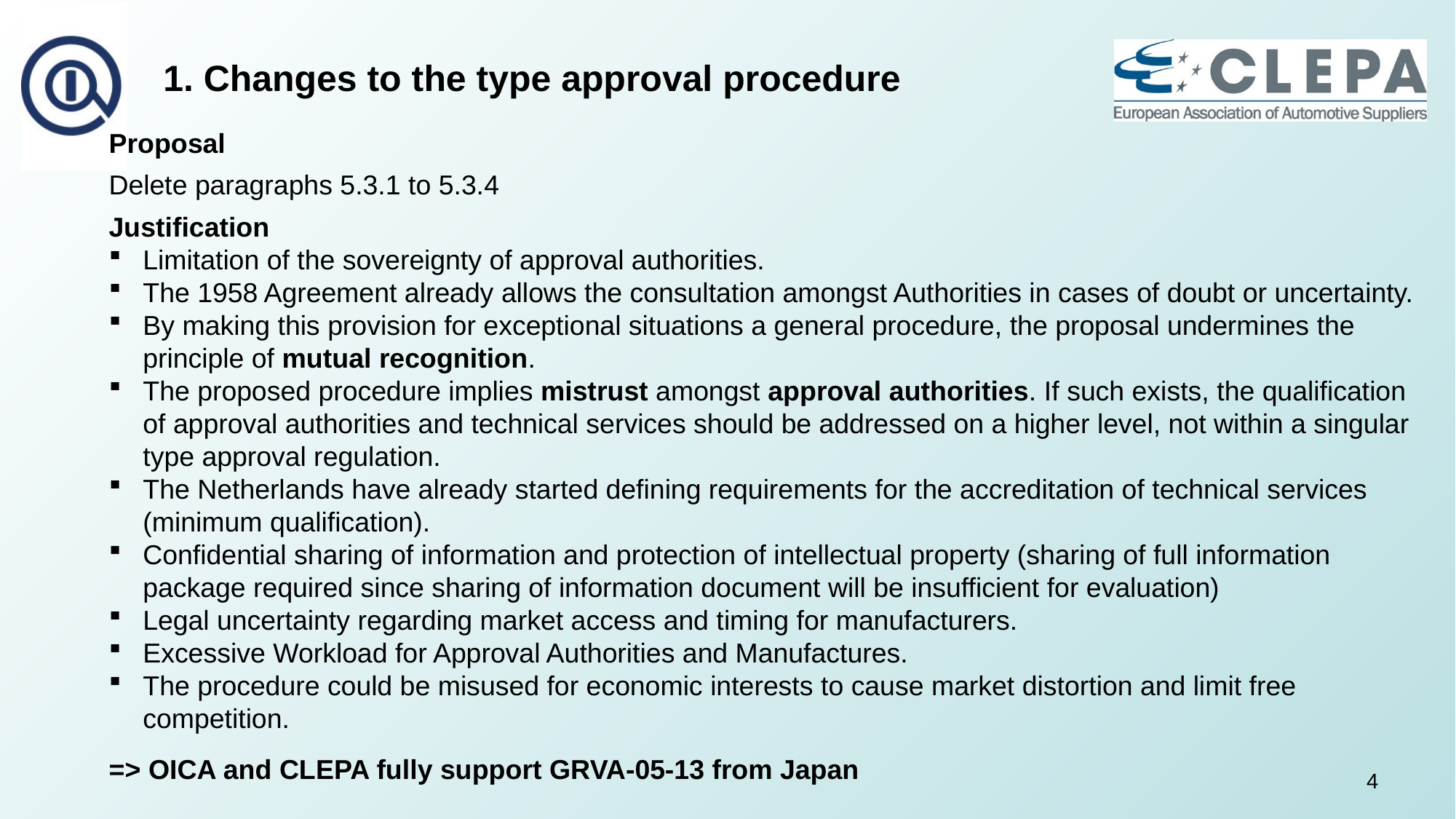

# 1. Changes to the type approval procedure
Proposal
Delete paragraphs 5.3.1 to 5.3.4
Justification
Limitation of the sovereignty of approval authorities.
The 1958 Agreement already allows the consultation amongst Authorities in cases of doubt or uncertainty.
By making this provision for exceptional situations a general procedure, the proposal undermines the principle of mutual recognition.
The proposed procedure implies mistrust amongst approval authorities. If such exists, the qualification of approval authorities and technical services should be addressed on a higher level, not within a singular type approval regulation.
The Netherlands have already started defining requirements for the accreditation of technical services (minimum qualification).
Confidential sharing of information and protection of intellectual property (sharing of full information package required since sharing of information document will be insufficient for evaluation)
Legal uncertainty regarding market access and timing for manufacturers.
Excessive Workload for Approval Authorities and Manufactures.
The procedure could be misused for economic interests to cause market distortion and limit free competition.
=> OICA and CLEPA fully support GRVA-05-13 from Japan
4